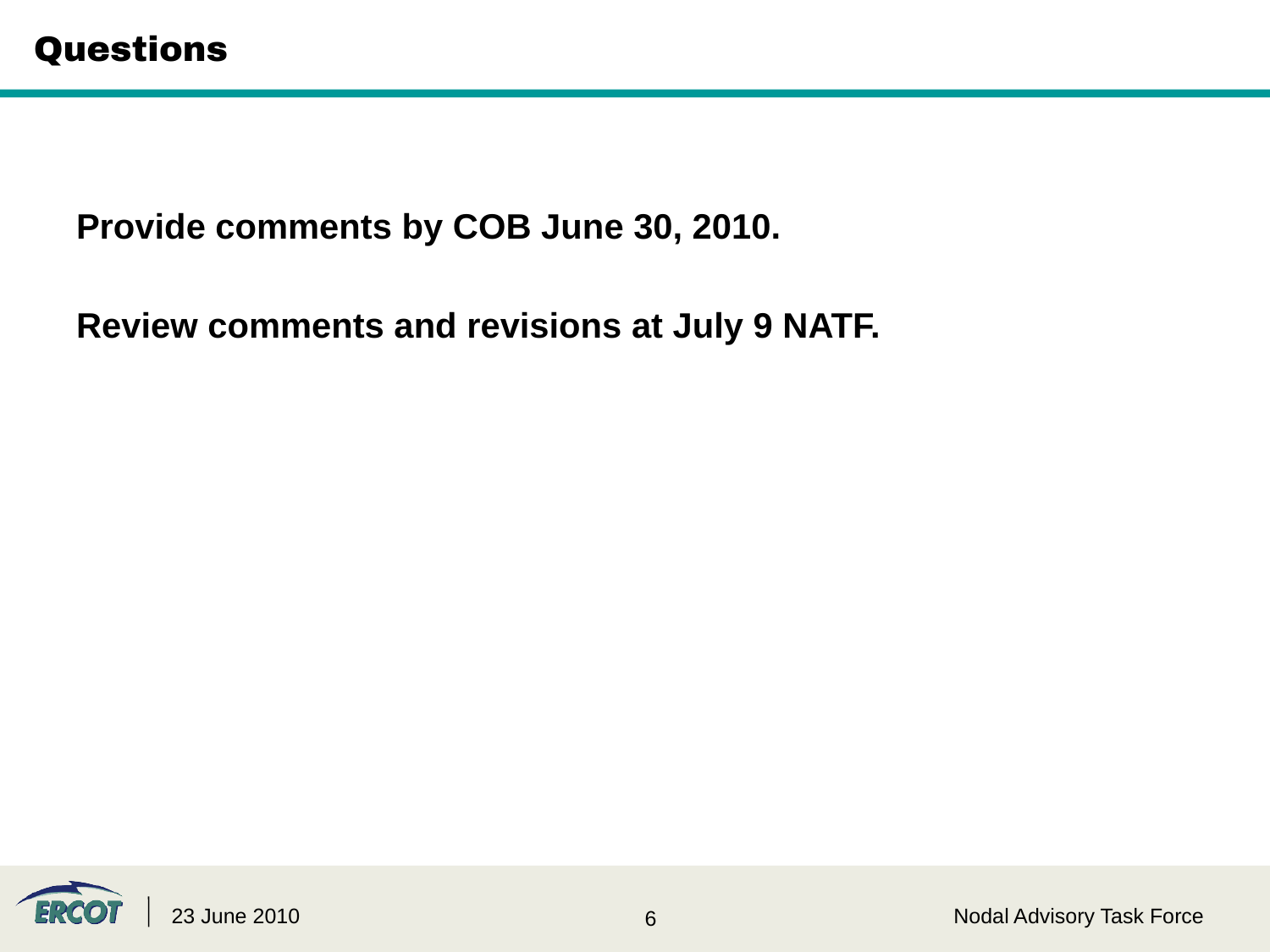

# Questions

Provide comments by COB June 30, 2010.

Review comments and revisions at July 9 NATF.
23 June 2010
Nodal Advisory Task Force